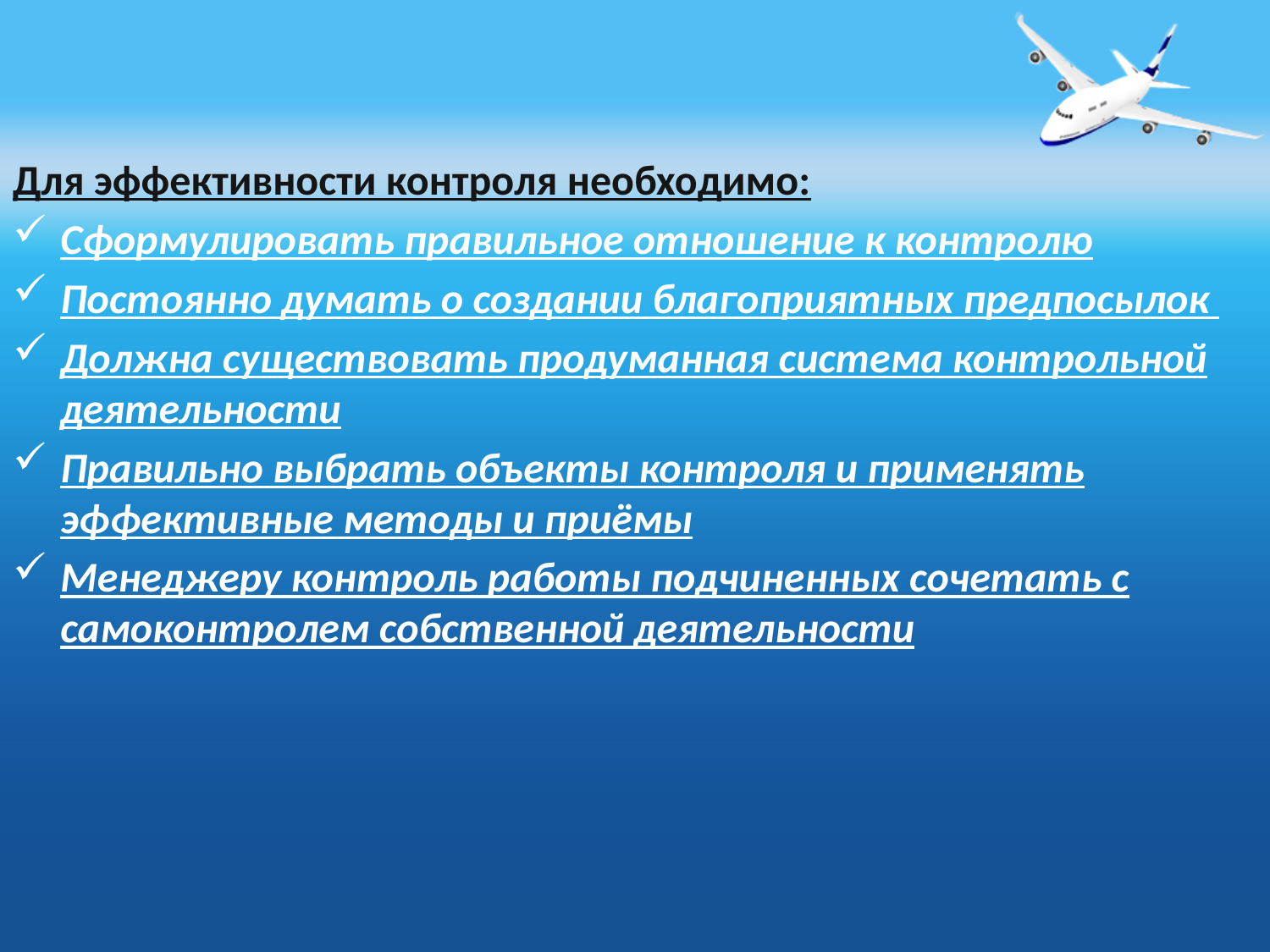

#
Для эффективности контроля необходимо:
Сформулировать правильное отношение к контролю
Постоянно думать о создании благоприятных предпосылок
Должна существовать продуманная система контрольной деятельности
Правильно выбрать объекты контроля и применять эффективные методы и приёмы
Менеджеру контроль работы подчиненных сочетать с самоконтролем собственной деятельности